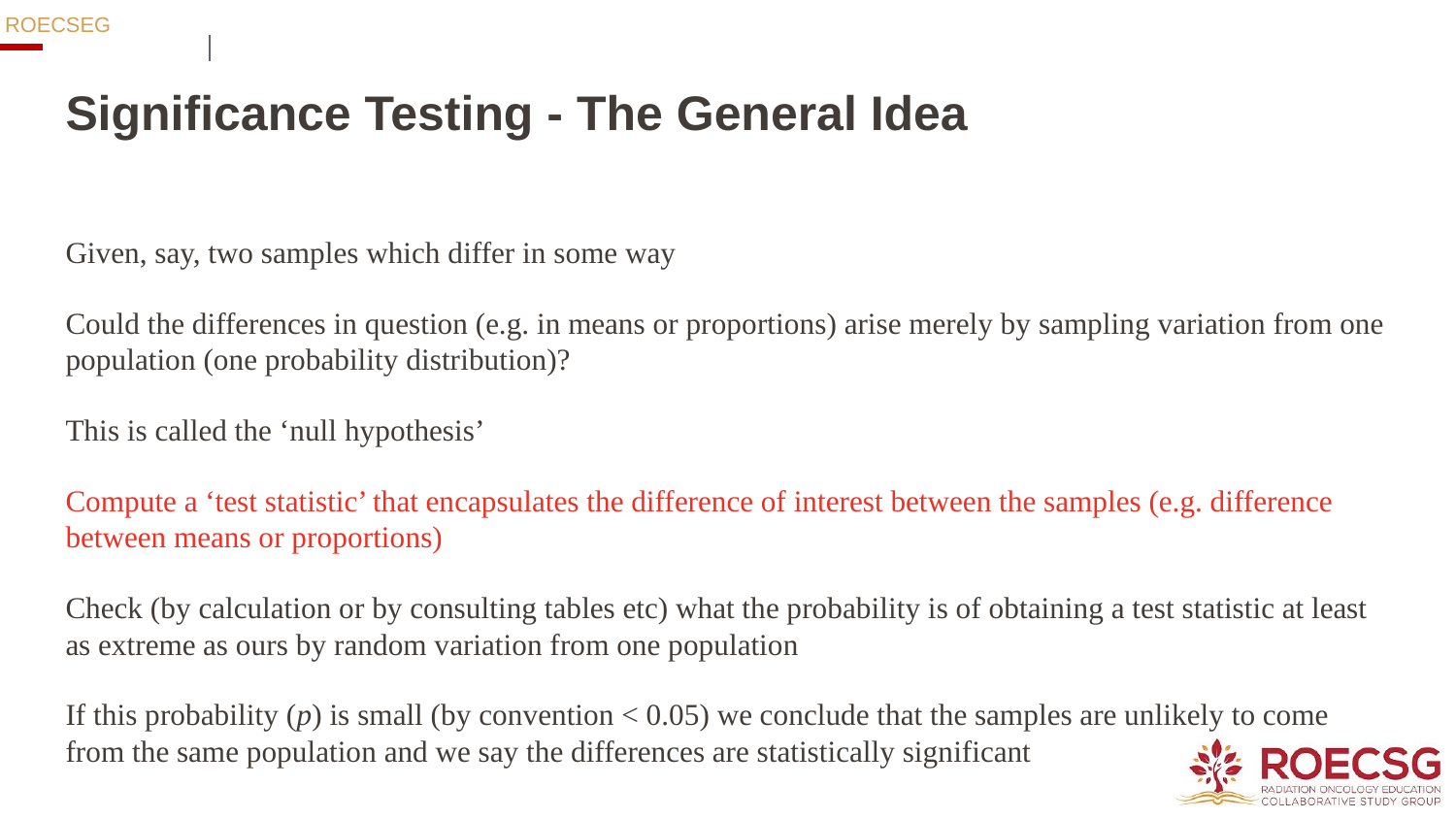

# Significance Testing - The General Idea
Given, say, two samples which differ in some way
Could the differences in question (e.g. in means or proportions) arise merely by sampling variation from one population (one probability distribution)?
This is called the ‘null hypothesis’
Compute a ‘test statistic’ that encapsulates the difference of interest between the samples (e.g. difference between means or proportions)
Check (by calculation or by consulting tables etc) what the probability is of obtaining a test statistic at least as extreme as ours by random variation from one population
If this probability (p) is small (by convention < 0.05) we conclude that the samples are unlikely to come from the same population and we say the differences are statistically significant